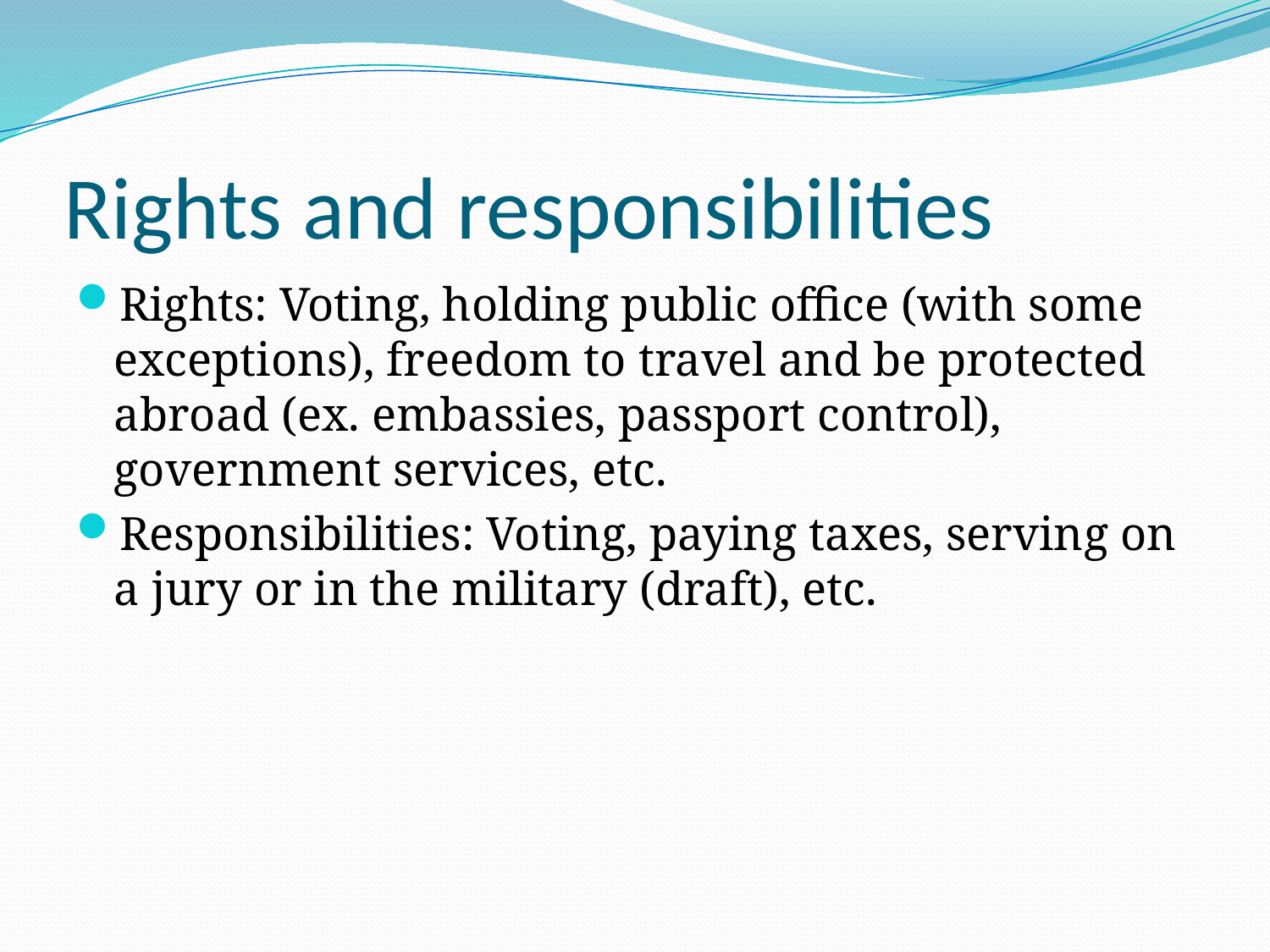

# Rights and responsibilities
Rights: Voting, holding public office (with some exceptions), freedom to travel and be protected abroad (ex. embassies, passport control), government services, etc.
Responsibilities: Voting, paying taxes, serving on a jury or in the military (draft), etc.